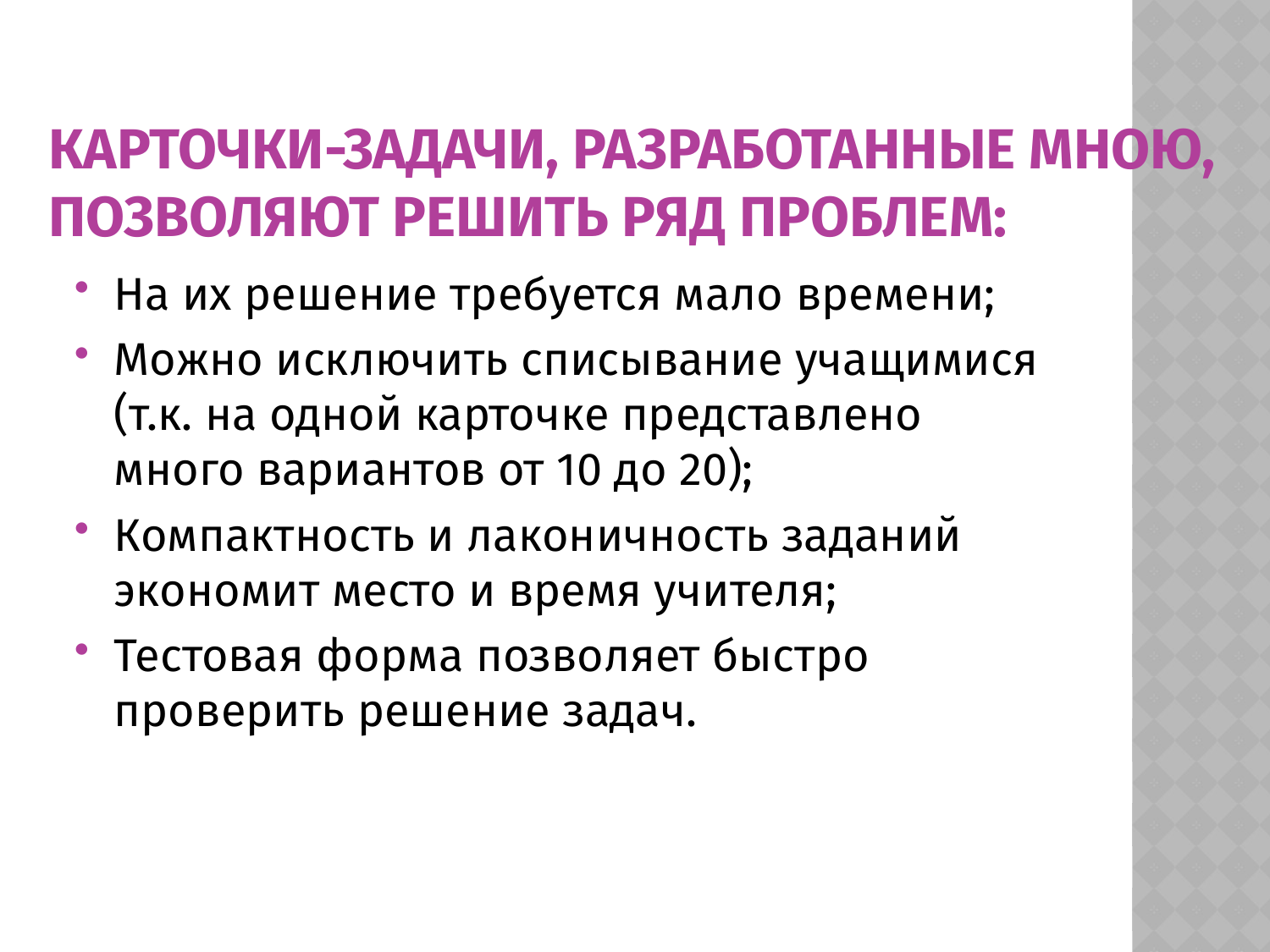

# Карточки-задачи, разработанные мною, позволяют решить ряд проблем:
На их решение требуется мало времени;
Можно исключить списывание учащимися (т.к. на одной карточке представлено много вариантов от 10 до 20);
Компактность и лаконичность заданий экономит место и время учителя;
Тестовая форма позволяет быстро проверить решение задач.